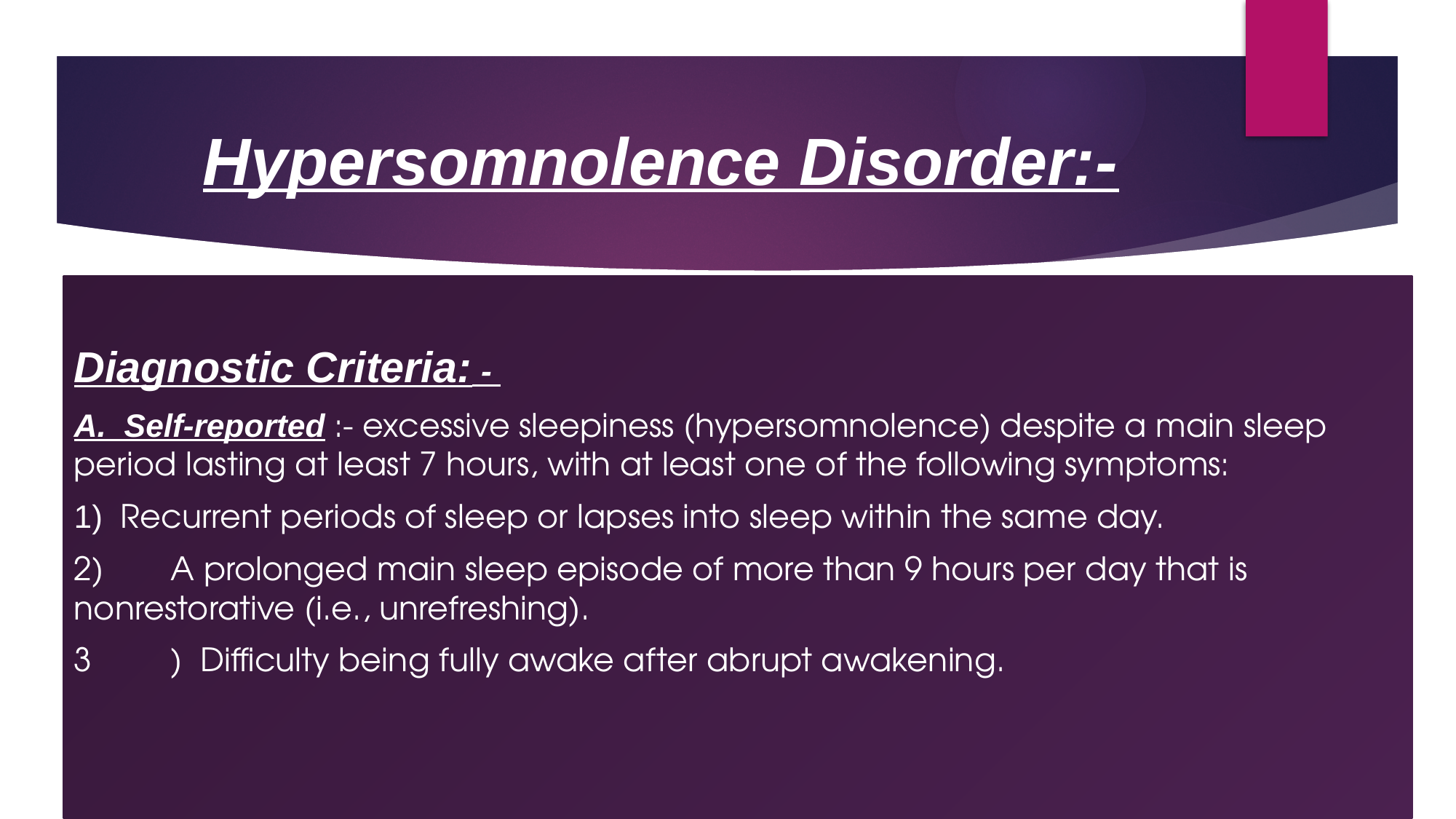

# Hypersomnolence Disorder:-

Diagnostic Criteria: -
A.  Self-reported :- excessive sleepiness (hypersomnolence) despite a main sleep period lasting at least 7 hours, with at least one of the following symptoms:
1)  Recurrent periods of sleep or lapses into sleep within the same day.
2) 	A prolonged main sleep episode of more than 9 hours per day that is 	nonrestorative (i.e., unrefreshing).
3	)  Difficulty being fully awake after abrupt awakening.